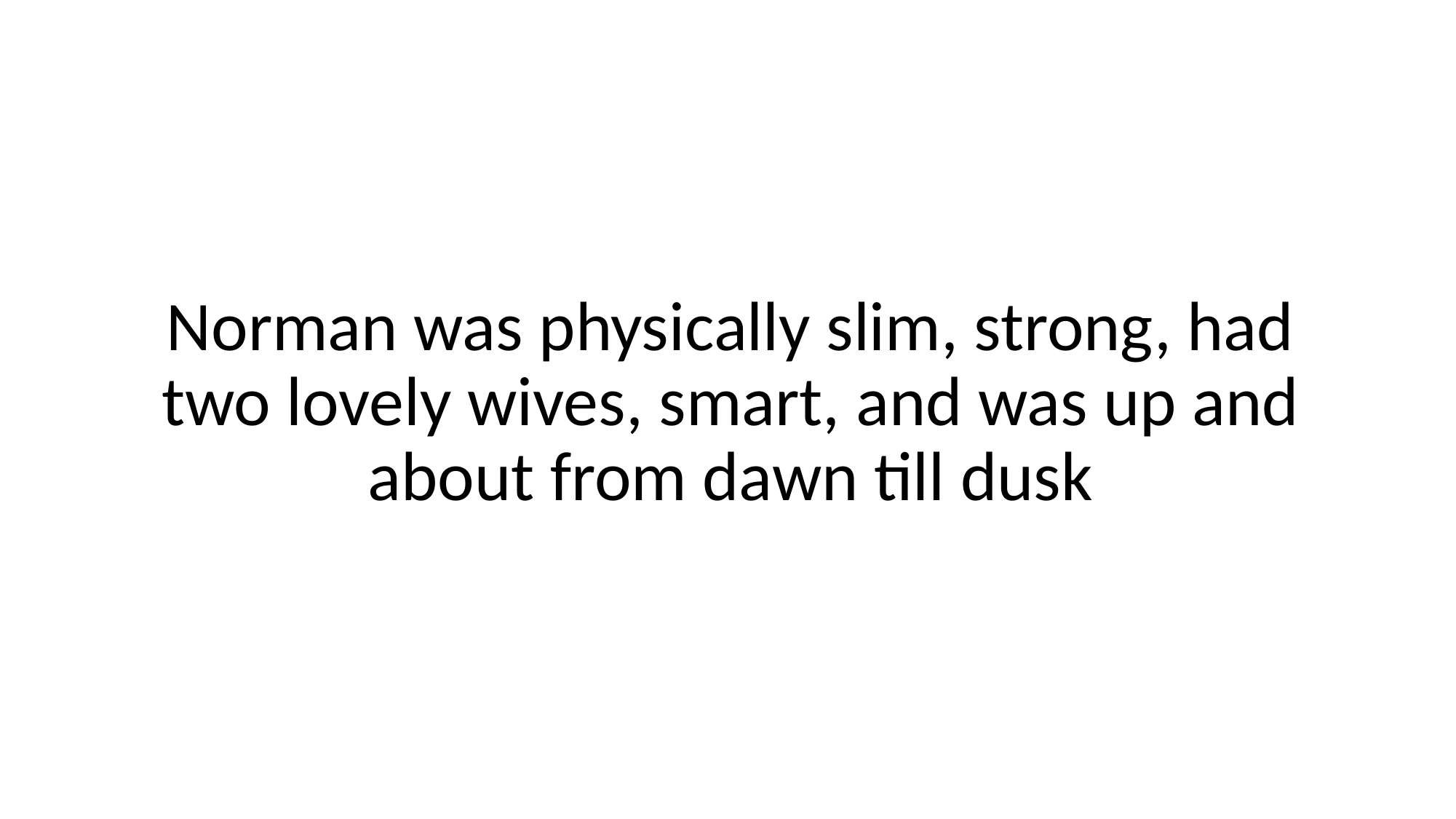

Norman was physically slim, strong, had two lovely wives, smart, and was up and about from dawn till dusk